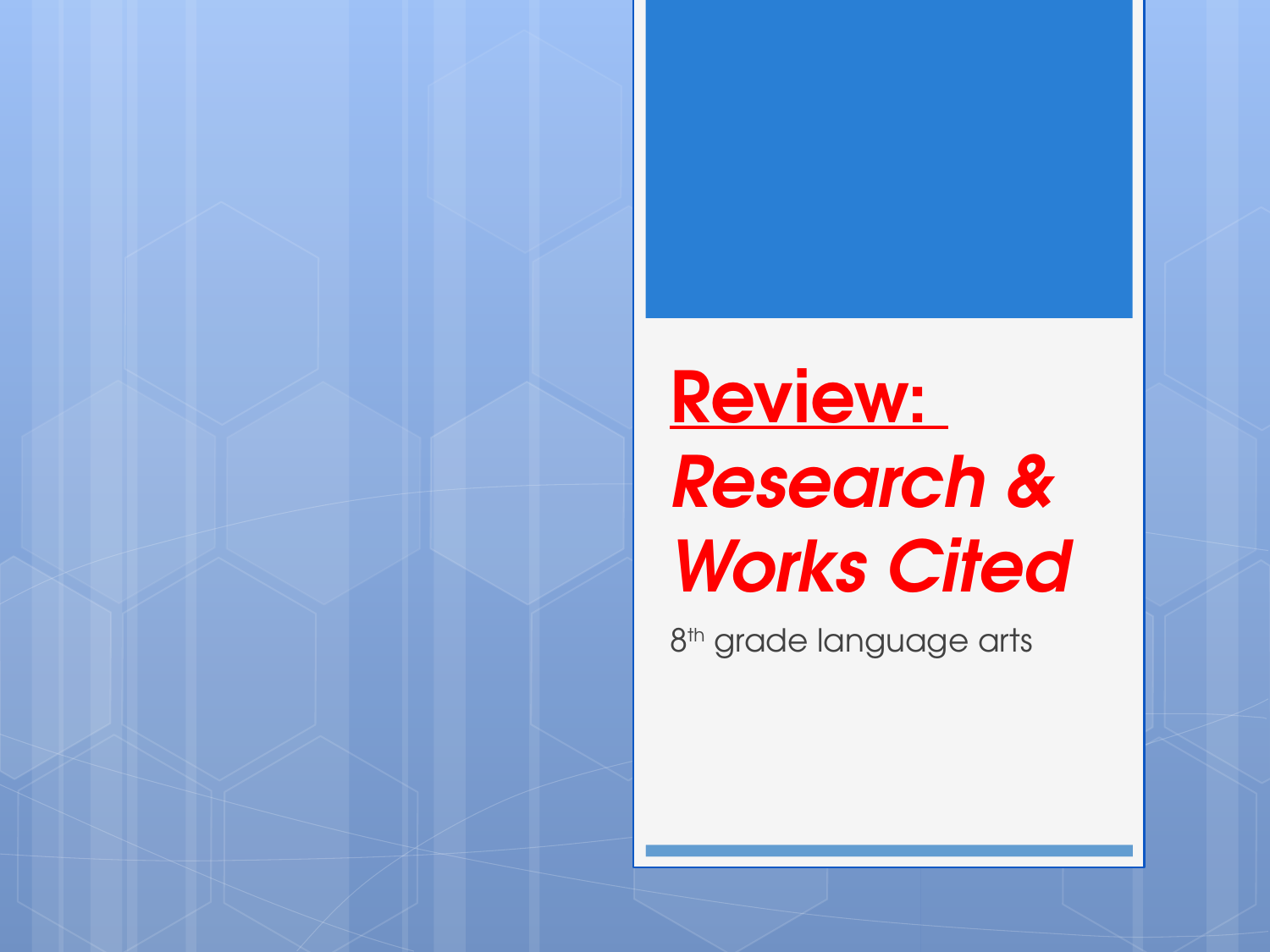

# Review: Research & Works Cited
8th grade language arts